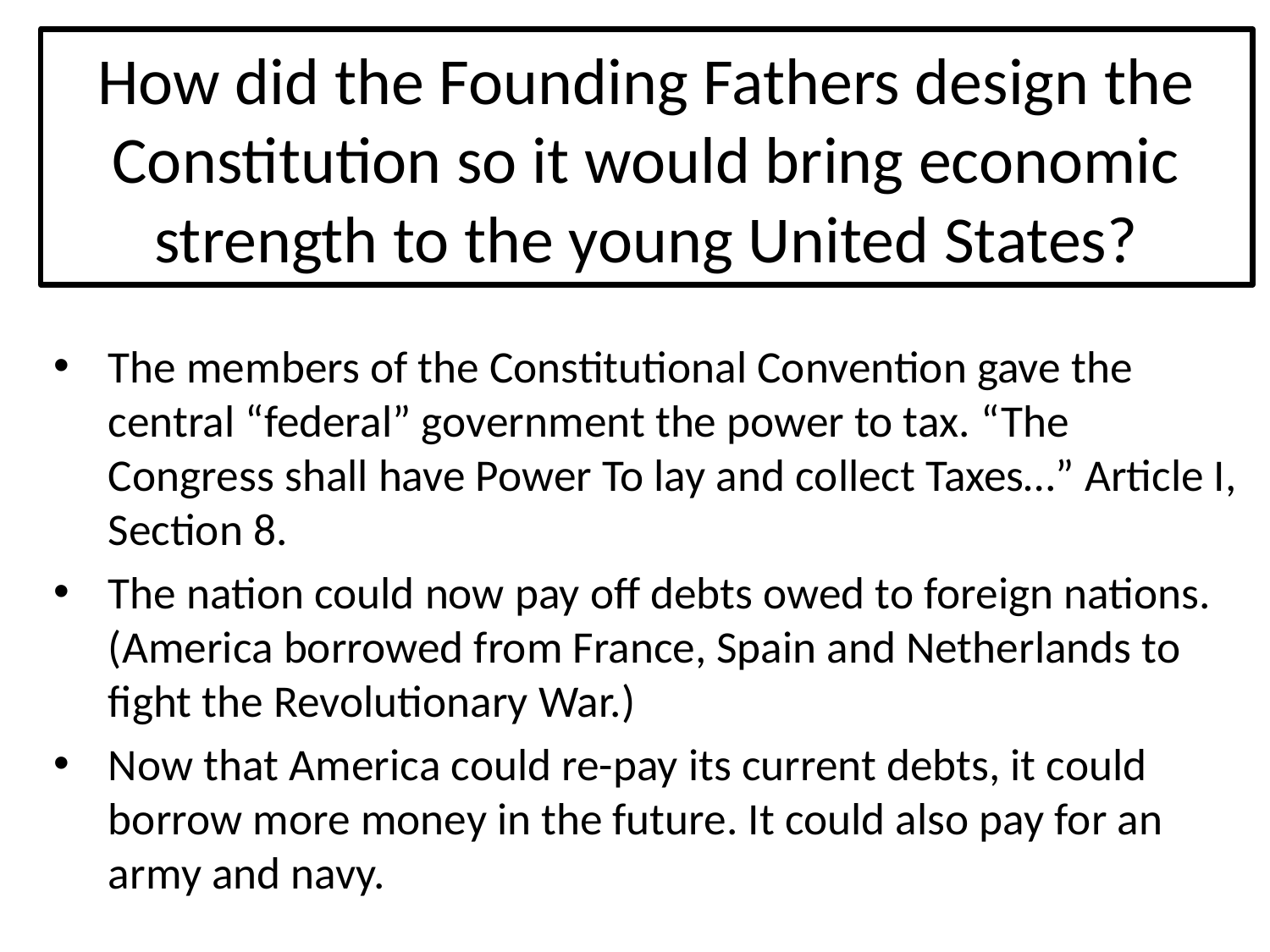

# How did the Founding Fathers design the Constitution so it would bring economic strength to the young United States?
The members of the Constitutional Convention gave the central “federal” government the power to tax. “The Congress shall have Power To lay and collect Taxes…” Article I, Section 8.
The nation could now pay off debts owed to foreign nations. (America borrowed from France, Spain and Netherlands to fight the Revolutionary War.)
Now that America could re-pay its current debts, it could borrow more money in the future. It could also pay for an army and navy.